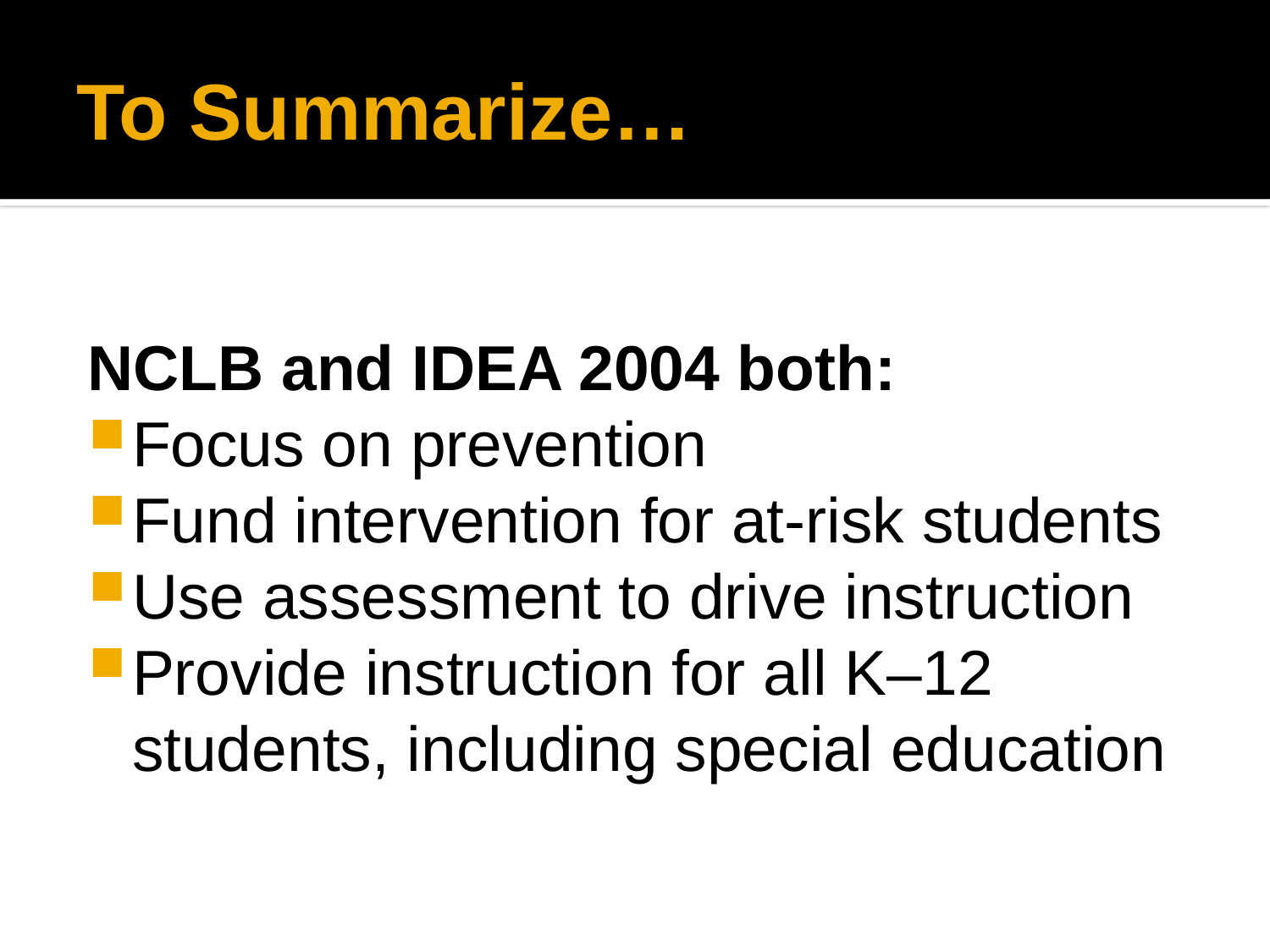

# To Summarize…

NCLB and IDEA 2004 both:
Focus on prevention
Fund intervention for at-risk students
Use assessment to drive instruction
Provide instruction for all K–12 students, including special education